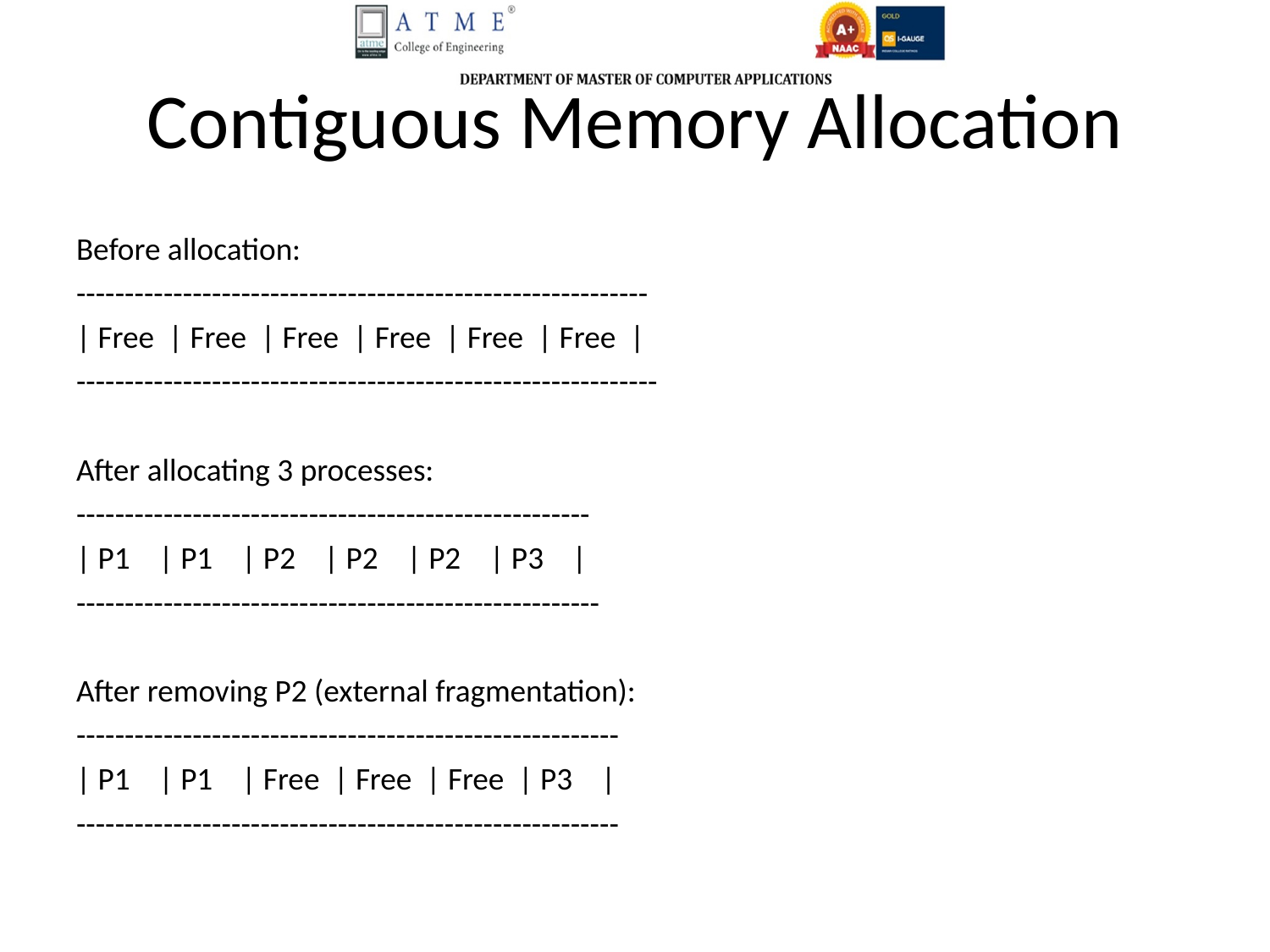

# Contiguous Memory Allocation
Before allocation:
-----------------------------------------------------------
| Free  | Free  | Free  | Free  | Free  | Free  |
------------------------------------------------------------

After allocating 3 processes:
-----------------------------------------------------
| P1    | P1    | P2    | P2    | P2    | P3    |
------------------------------------------------------

After removing P2 (external fragmentation):
--------------------------------------------------------
| P1    | P1    | Free  | Free  | Free  | P3    |
--------------------------------------------------------